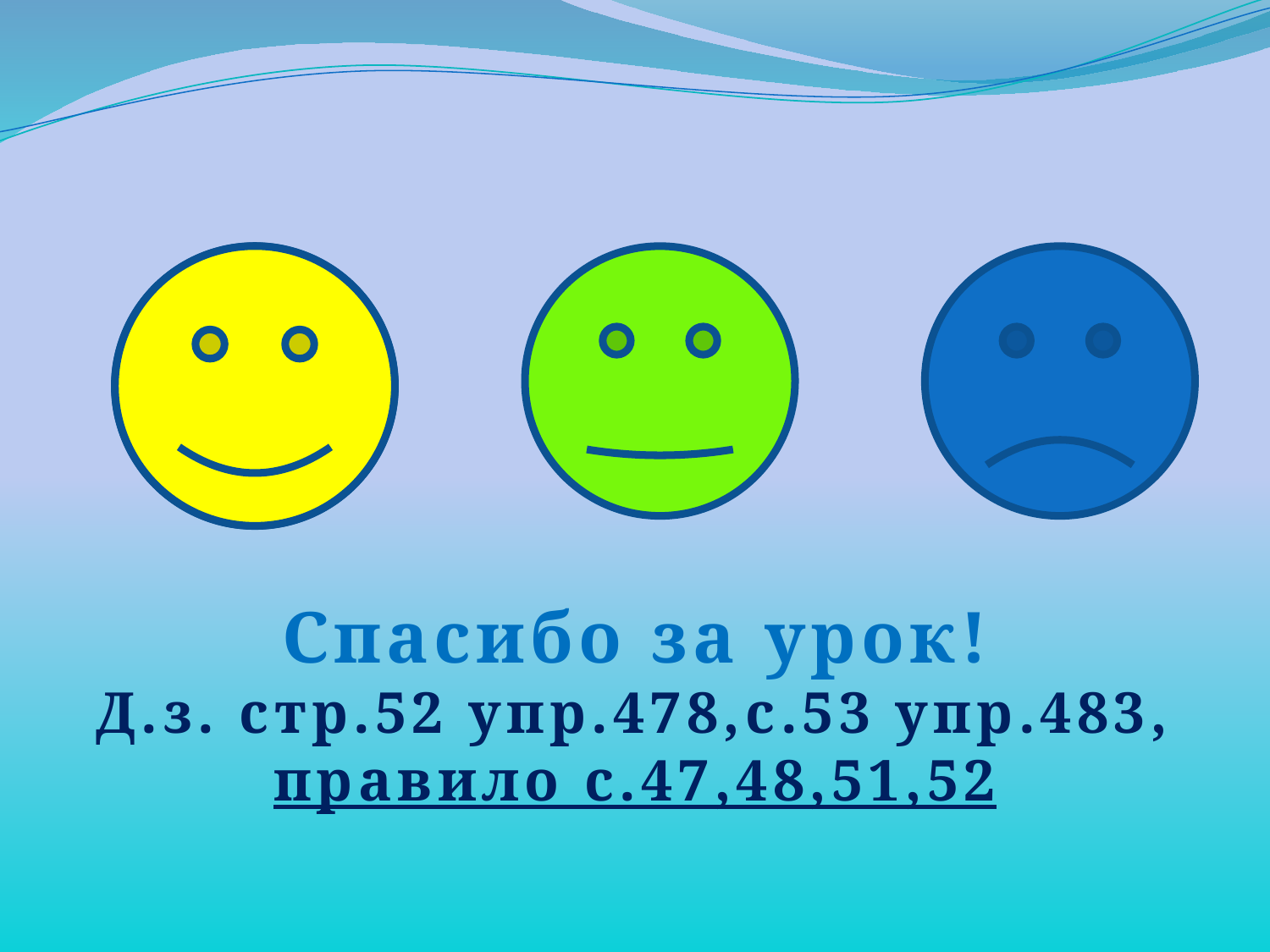

Спасибо за урок!
Д.з. стр.52 упр.478,с.53 упр.483, правило с.47,48,51,52